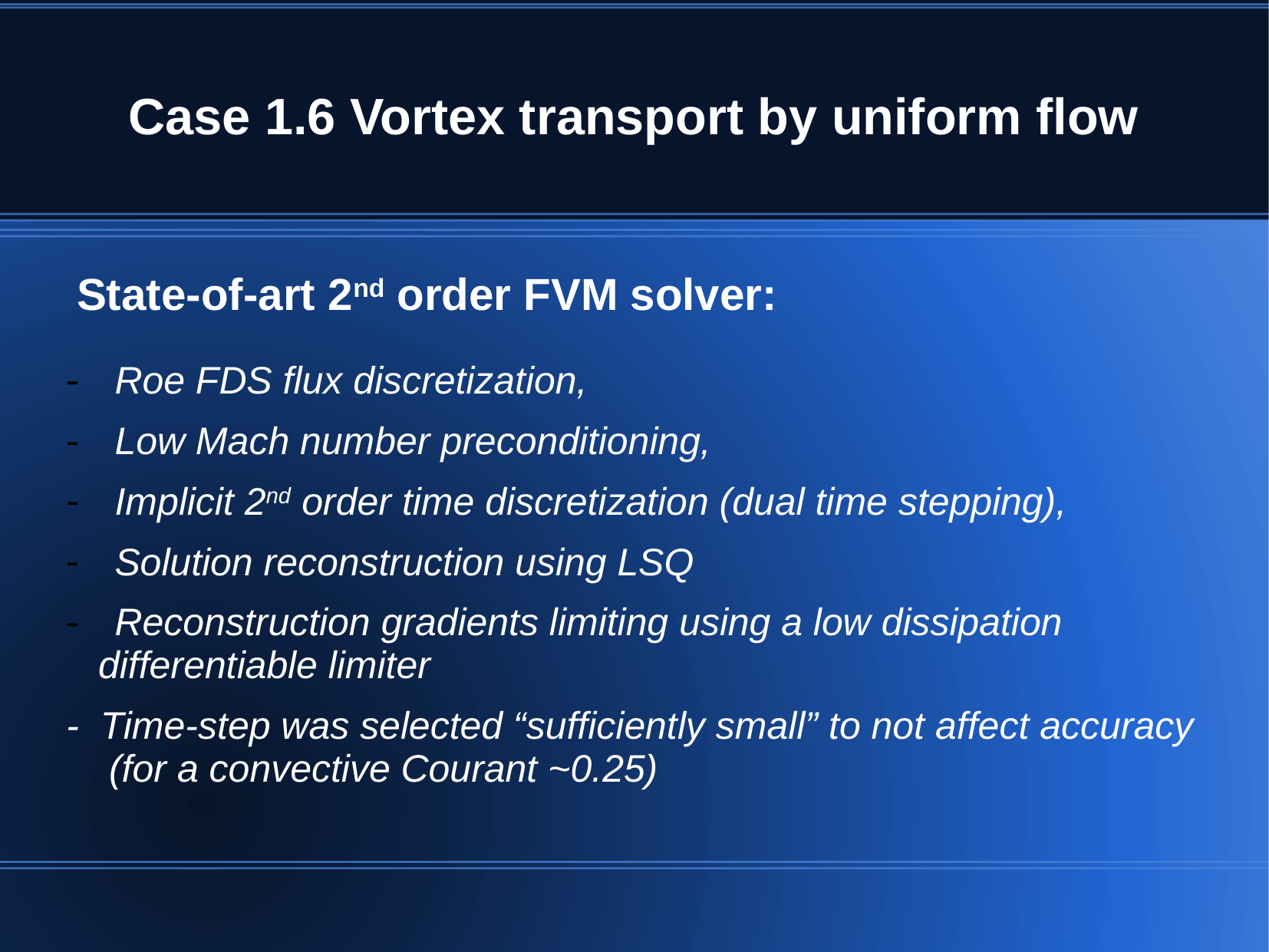

# Case 1.6 Vortex transport by uniform flow
 State-of-art 2nd order FVM solver:

  Roe FDS flux discretization,

  Low Mach number preconditioning,

  Implicit 2nd order time discretization (dual time stepping),

  Solution reconstruction using LSQ

  Reconstruction gradients limiting using a low dissipation
   differentiable limiter

-  Time-step was selected “sufficiently small” to not affect accuracy
    (for a convective Courant ~0.25)